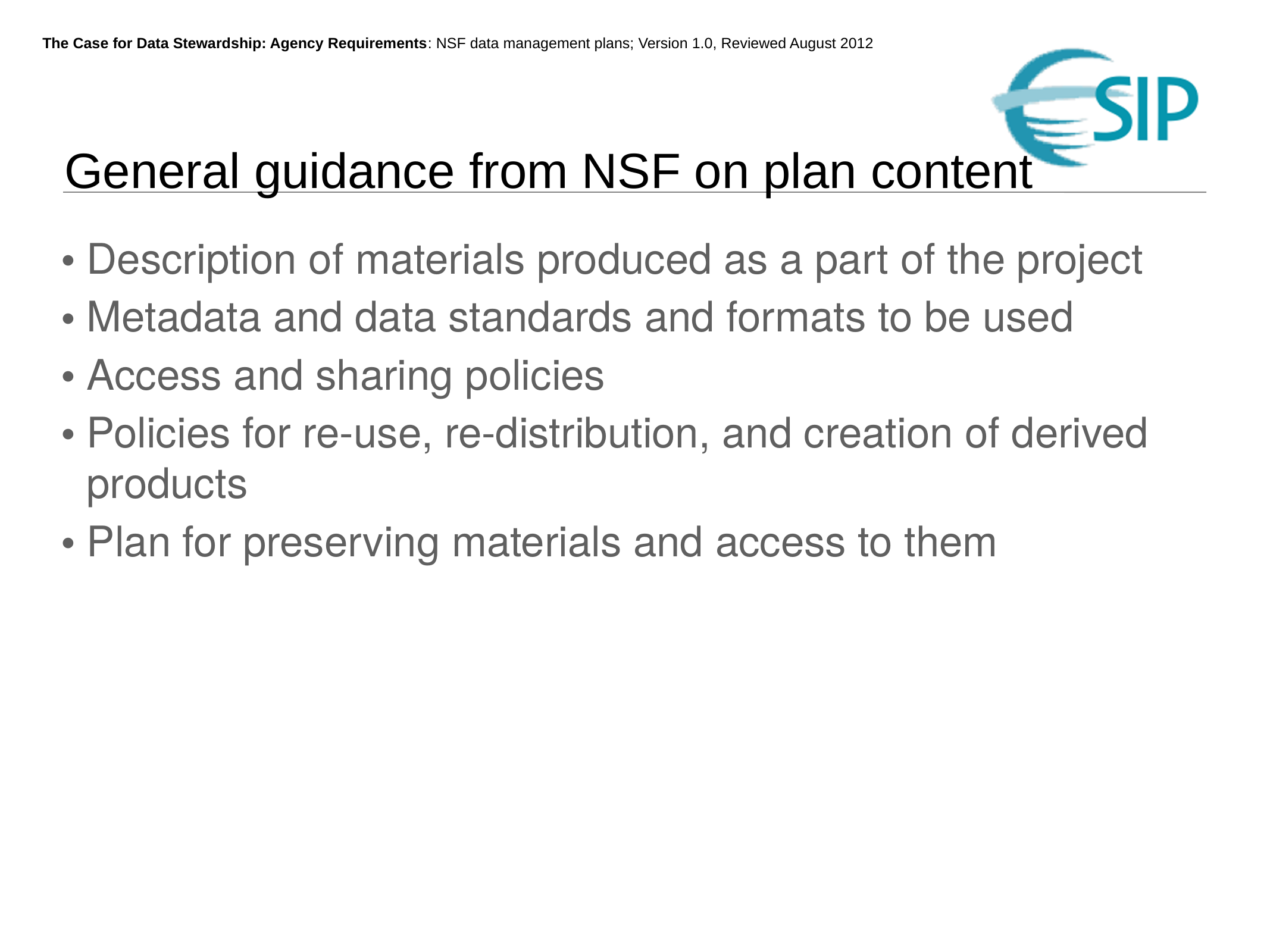

Description of materials produced as a part of the project
Metadata and data standards and formats to be used
Access and sharing policies
Policies for re-use, re-distribution, and creation of derived products
Plan for preserving materials and access to them
General guidance from NSF on plan content